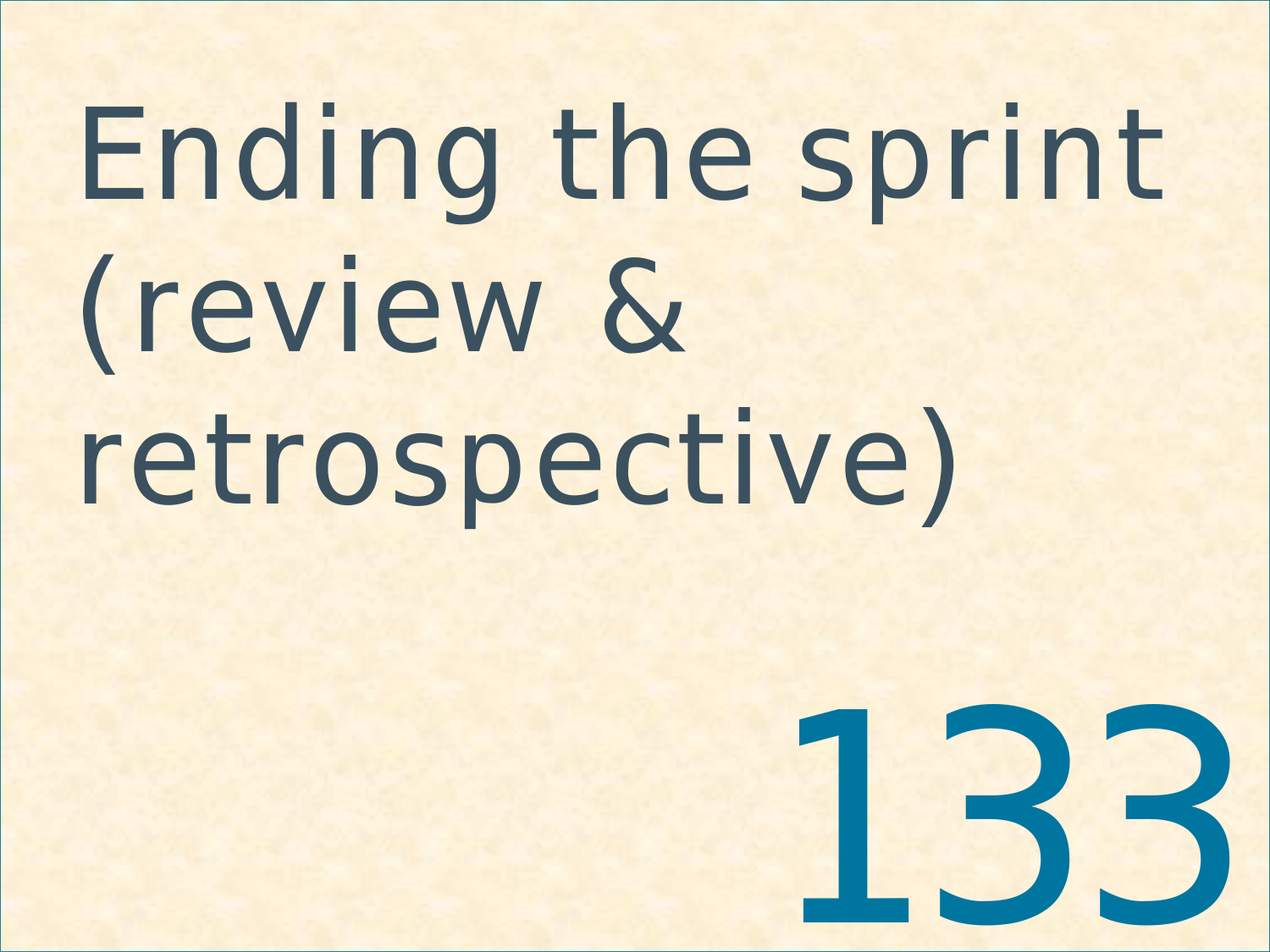

# Ending the sprint (review & retrospective)
133